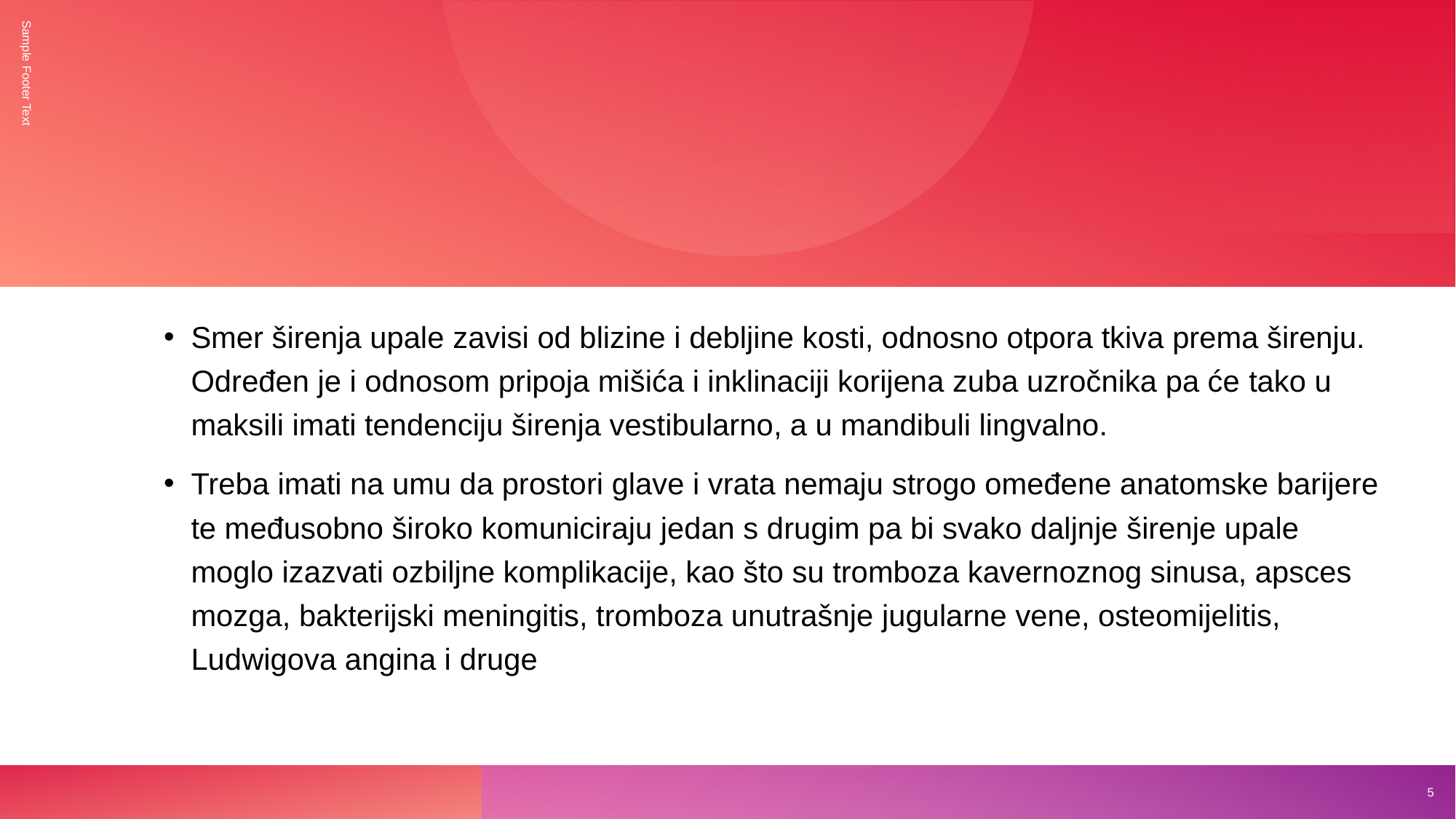

#
Sample Footer Text
Smer širenja upale zavisi od blizine i debljine kosti, odnosno otpora tkiva prema širenju. Određen je i odnosom pripoja mišića i inklinaciji korijena zuba uzročnika pa će tako u maksili imati tendenciju širenja vestibularno, a u mandibuli lingvalno.
Treba imati na umu da prostori glave i vrata nemaju strogo omeđene anatomske barijere te međusobno široko komuniciraju jedan s drugim pa bi svako daljnje širenje upale moglo izazvati ozbiljne komplikacije, kao što su tromboza kavernoznog sinusa, apsces mozga, bakterijski meningitis, tromboza unutrašnje jugularne vene, osteomijelitis, Ludwigova angina i druge
5